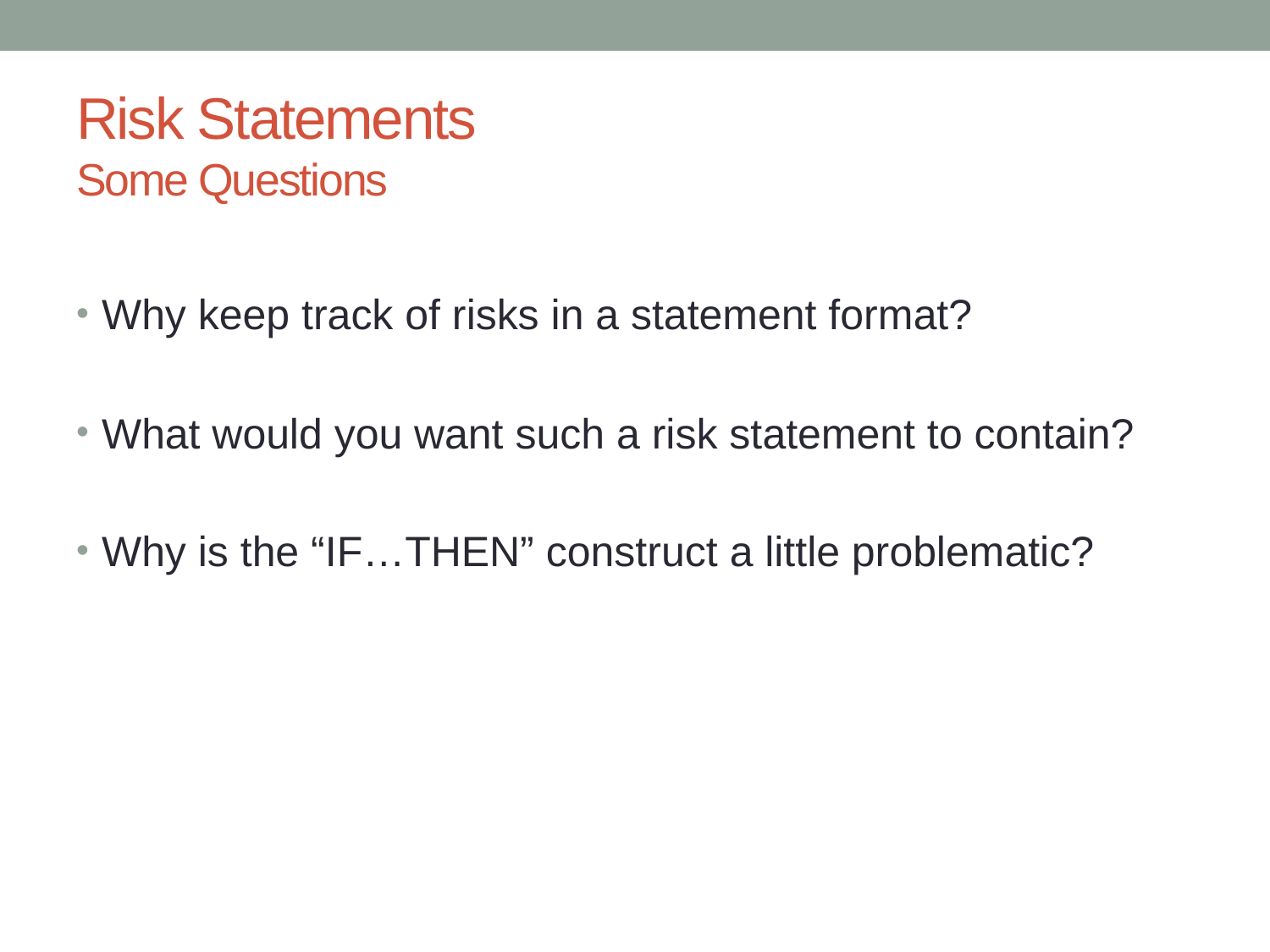

# Risk Statements Some Questions

Why keep track of risks in a statement format?

What would you want such a risk statement to contain?

Why is the “IF…THEN” construct a little problematic?